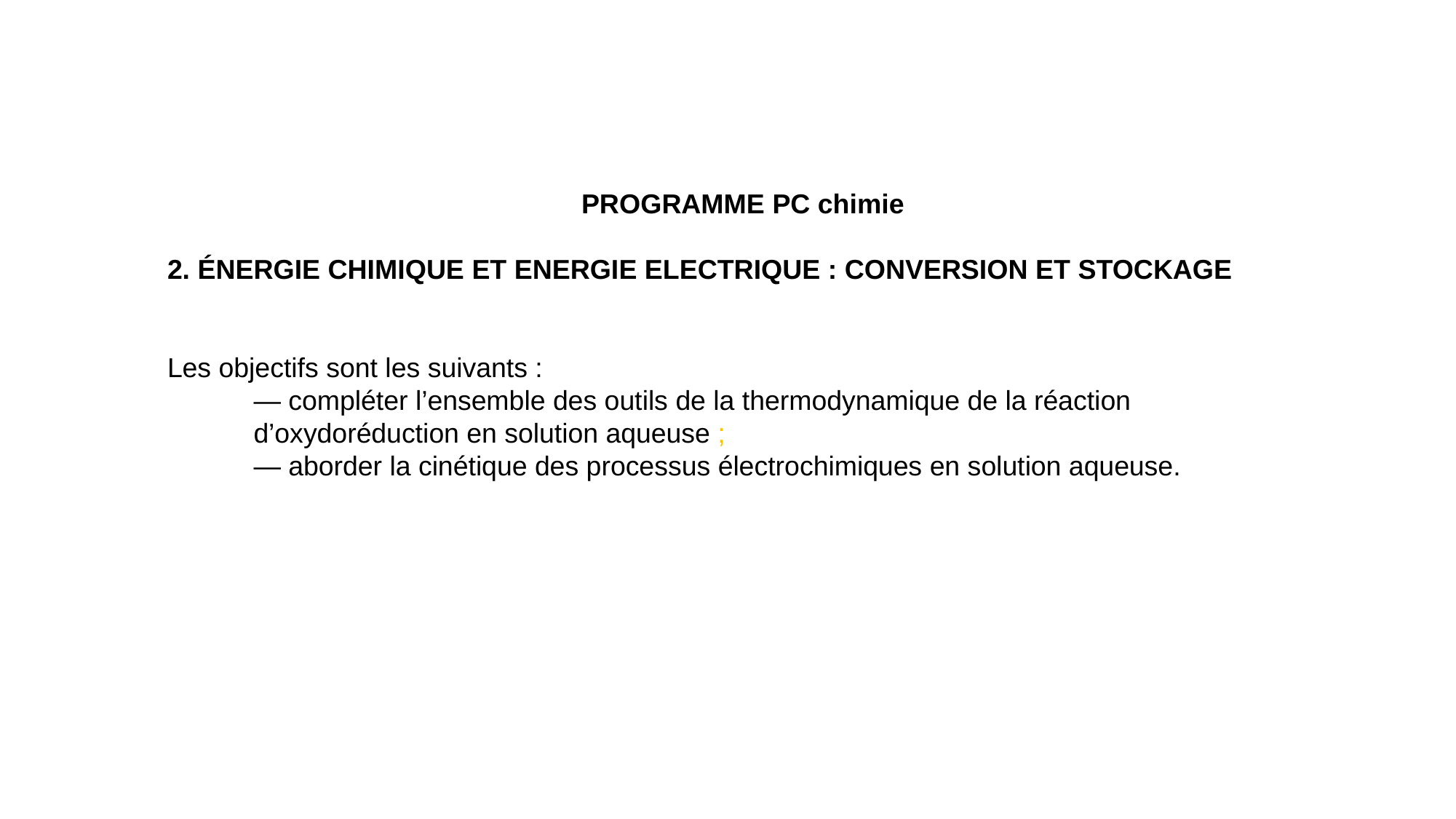

PROGRAMME PC chimie

2. ÉNERGIE CHIMIQUE ET ENERGIE ELECTRIQUE : CONVERSION ET STOCKAGE

Les objectifs sont les suivants :
— compléter l’ensemble des outils de la thermodynamique de la réaction
d’oxydoréduction en solution aqueuse ;
— aborder la cinétique des processus électrochimiques en solution aqueuse.